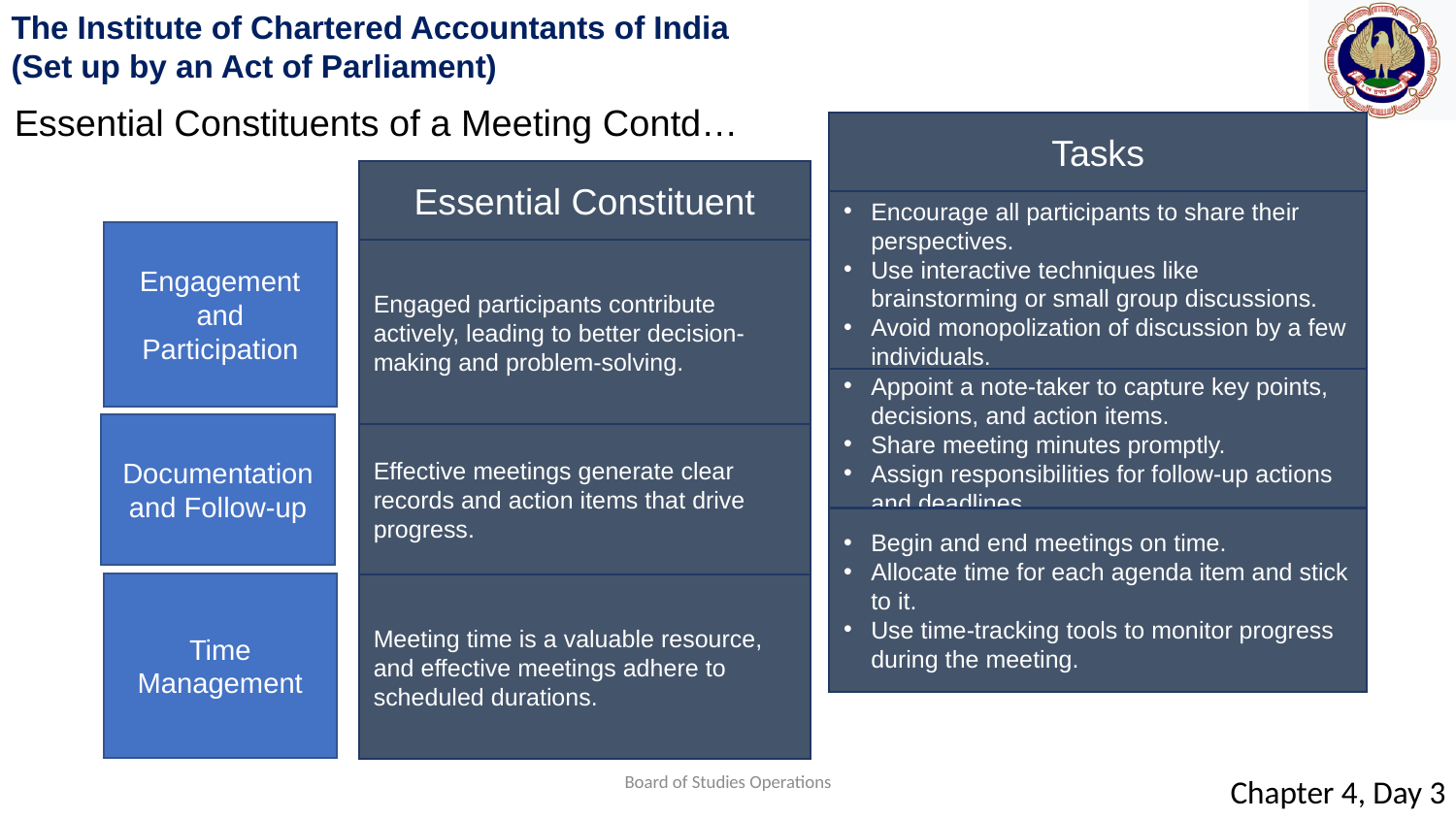

Essential Constituents of a Meeting Contd…
Tasks
Essential Constituent
Encourage all participants to share their perspectives.
Use interactive techniques like brainstorming or small group discussions.
Avoid monopolization of discussion by a few individuals.
Engagement and Participation
Engaged participants contribute actively, leading to better decision-making and problem-solving.
Appoint a note-taker to capture key points, decisions, and action items.
Share meeting minutes promptly.
Assign responsibilities for follow-up actions and deadlines.
Documentation and Follow-up
Effective meetings generate clear records and action items that drive progress.
Begin and end meetings on time.
Allocate time for each agenda item and stick to it.
Use time-tracking tools to monitor progress during the meeting.
Time Management
Meeting time is a valuable resource, and effective meetings adhere to scheduled durations.
Board of Studies Operations